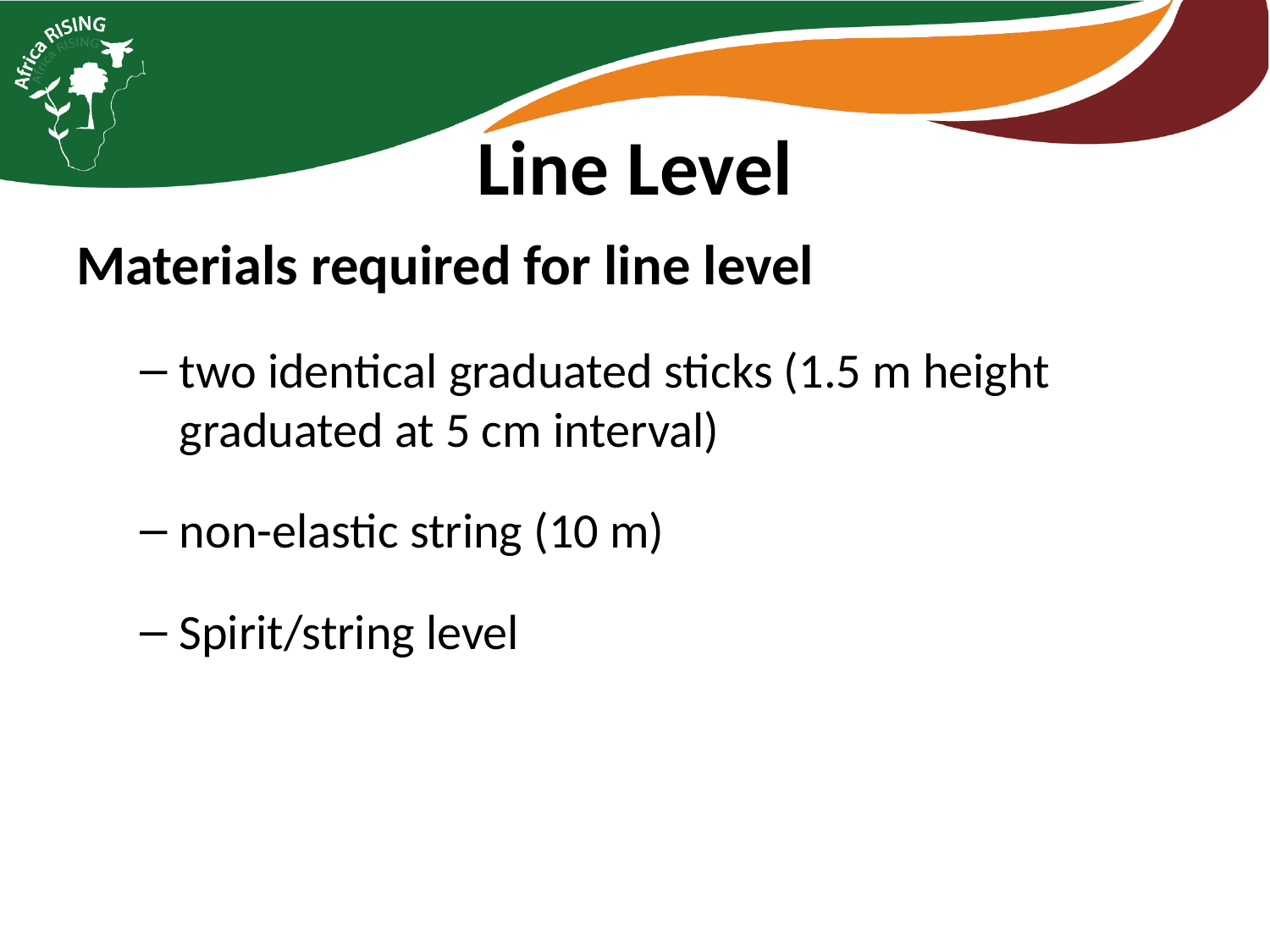

# Line Level
Materials required for line level
two identical graduated sticks (1.5 m height graduated at 5 cm interval)
non-elastic string (10 m)
Spirit/string level